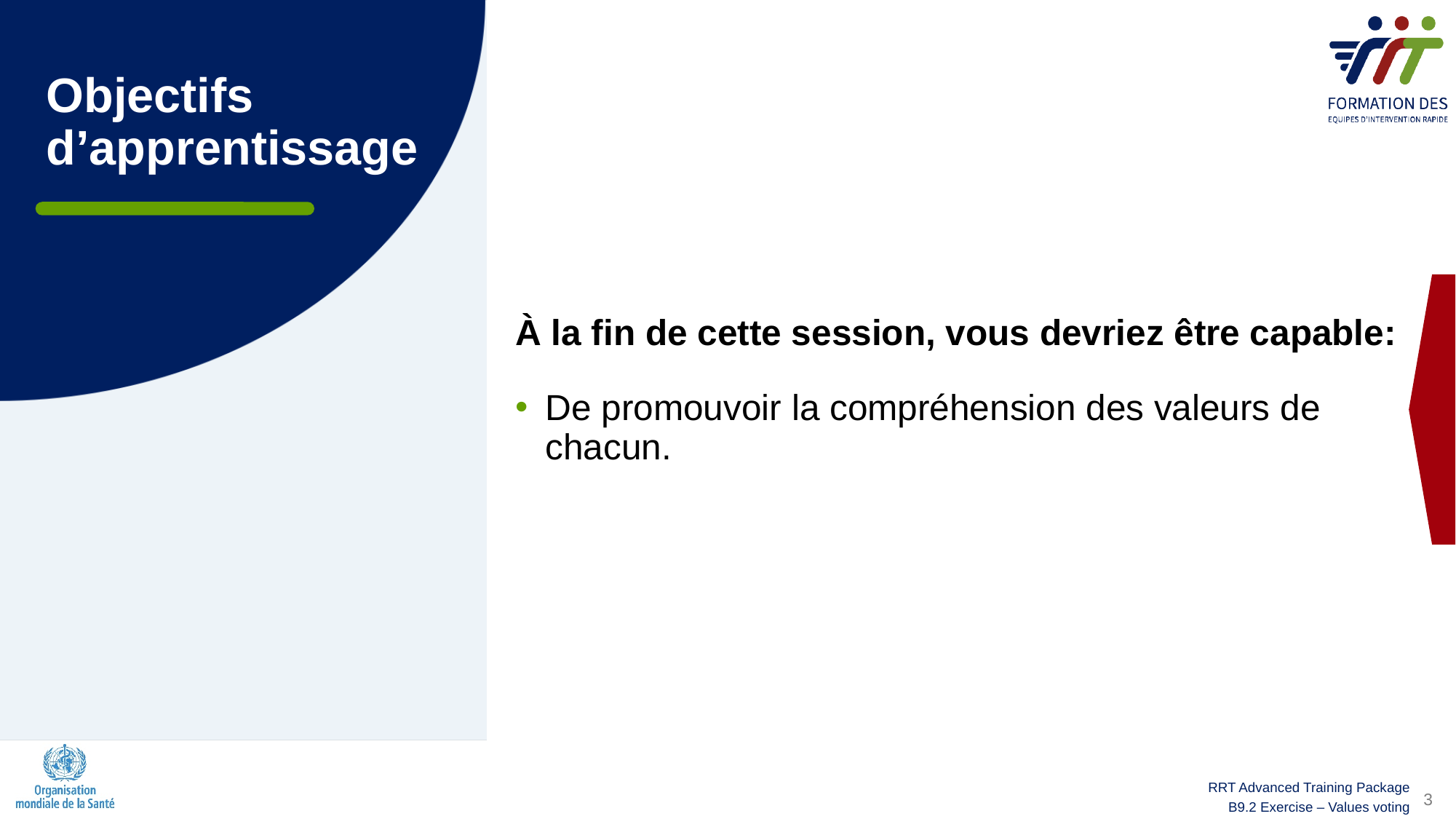

# Objectifs d’apprentissage
À la fin de cette session, vous devriez être capable:
De promouvoir la compréhension des valeurs de chacun.